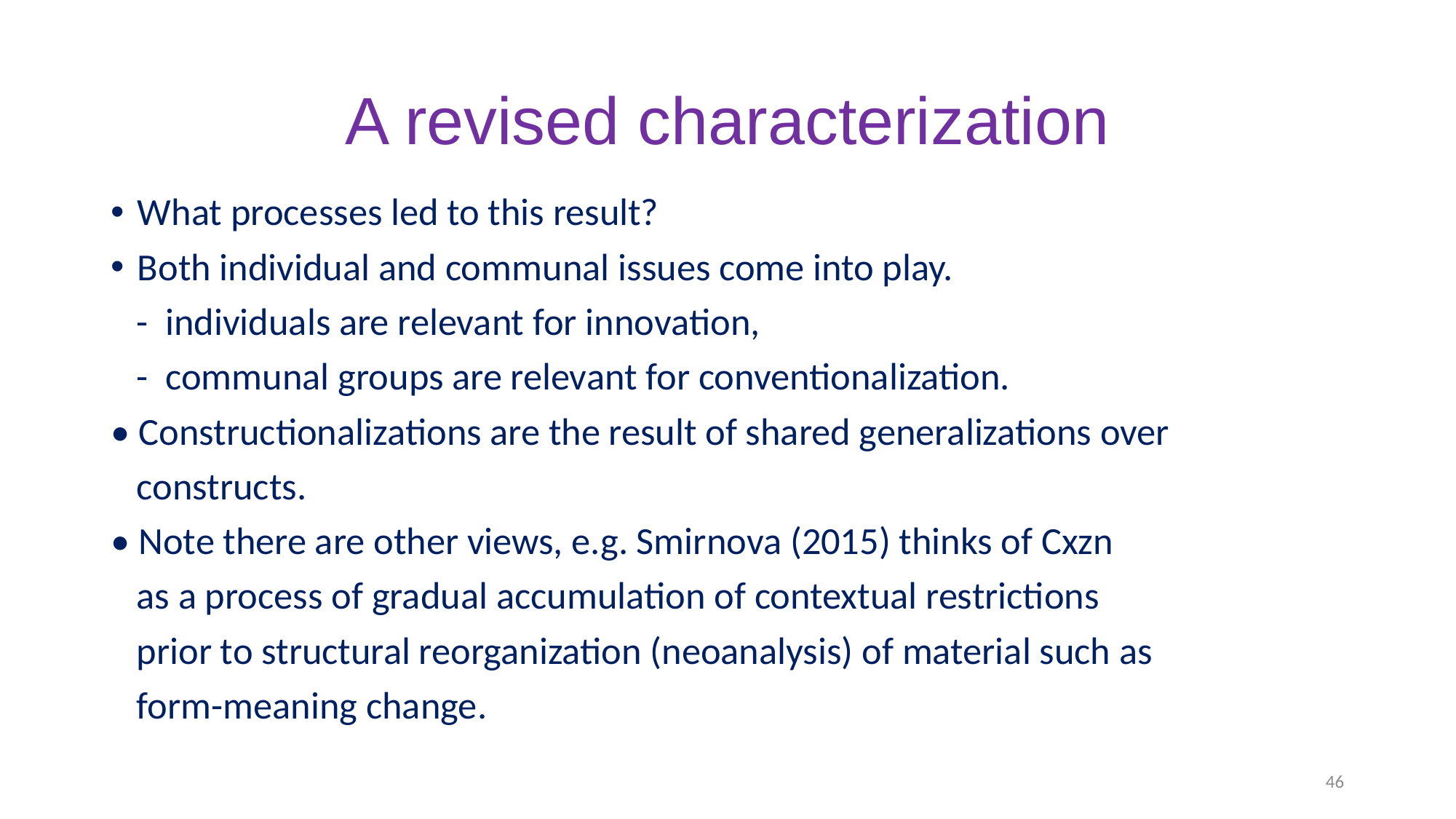

# A revised characterization
What processes led to this result?
Both individual and communal issues come into play.
   -  individuals are relevant for innovation,
   -  communal groups are relevant for conventionalization.
• Constructionalizations are the result of shared generalizations over
   constructs.
• Note there are other views, e.g. Smirnova (2015) thinks of Cxzn
   as a process of gradual accumulation of contextual restrictions
   prior to structural reorganization (neoanalysis) of material such as
   form-meaning change.

46